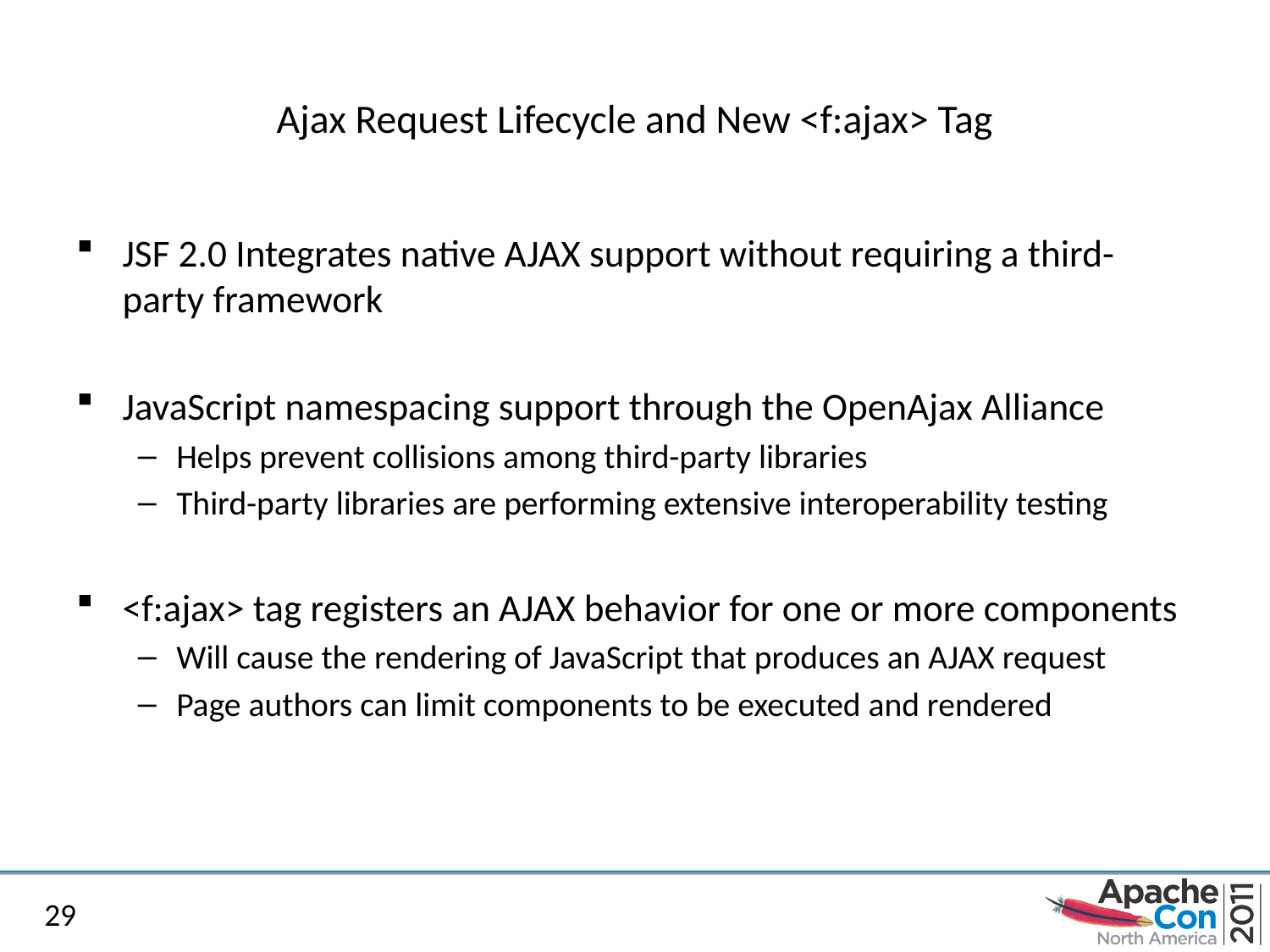

# Ajax Request Lifecycle and New <f:ajax> Tag
JSF 2.0 Integrates native AJAX support without requiring a third-party framework

JavaScript namespacing support through the OpenAjax Alliance
Helps prevent collisions among third-party libraries
Third-party libraries are performing extensive interoperability testing

<f:ajax> tag registers an AJAX behavior for one or more components
Will cause the rendering of JavaScript that produces an AJAX request
Page authors can limit components to be executed and rendered